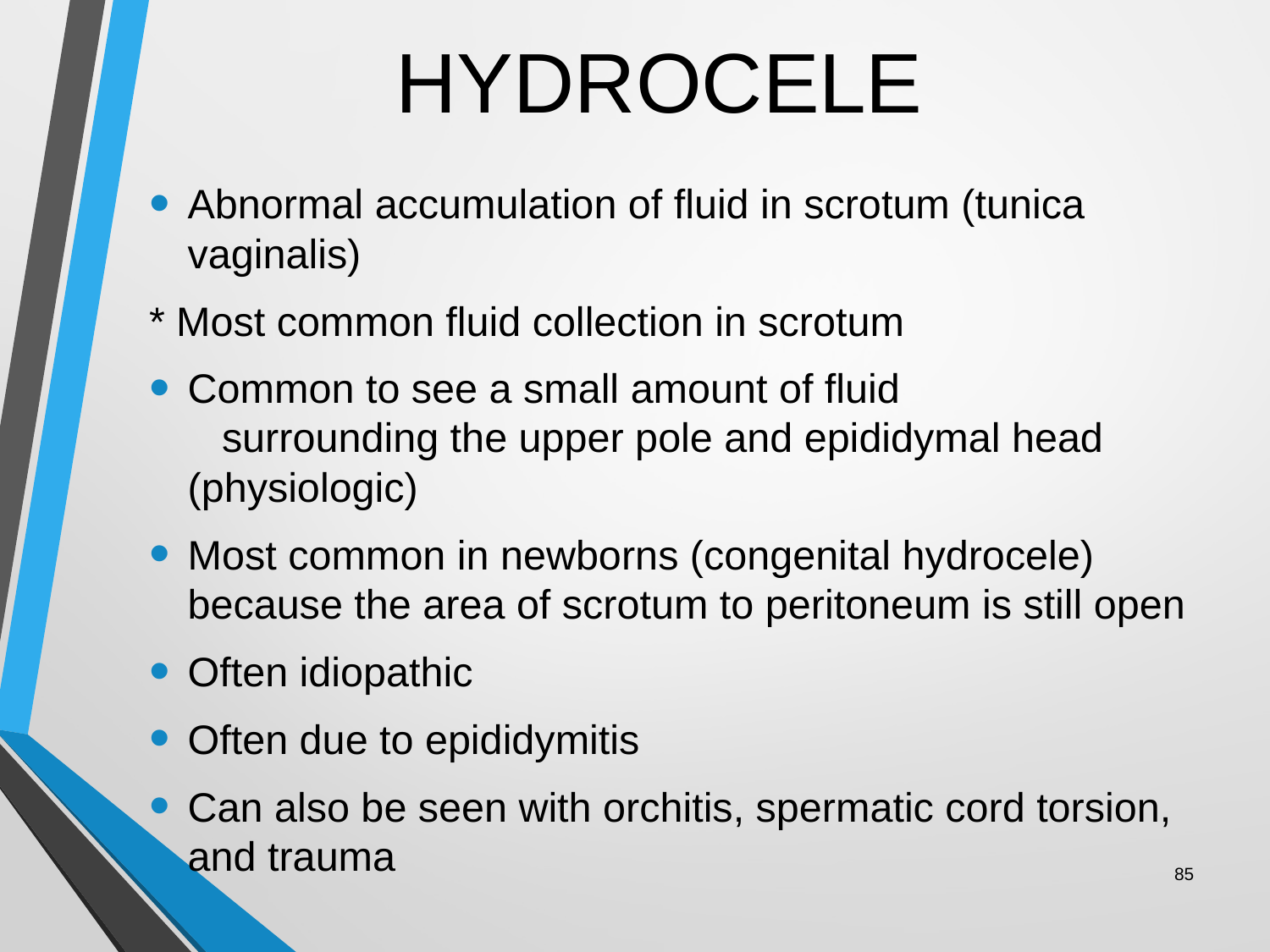

# HYDROCELE
Abnormal accumulation of fluid in scrotum (tunica vaginalis)
* Most common fluid collection in scrotum
Common to see a small amount of fluid   	  	     surrounding the upper pole and epididymal head (physiologic)
Most common in newborns (congenital hydrocele)  because the area of scrotum to peritoneum is still open
Often idiopathic
Often due to epididymitis
Can also be seen with orchitis, spermatic cord torsion, and trauma
85